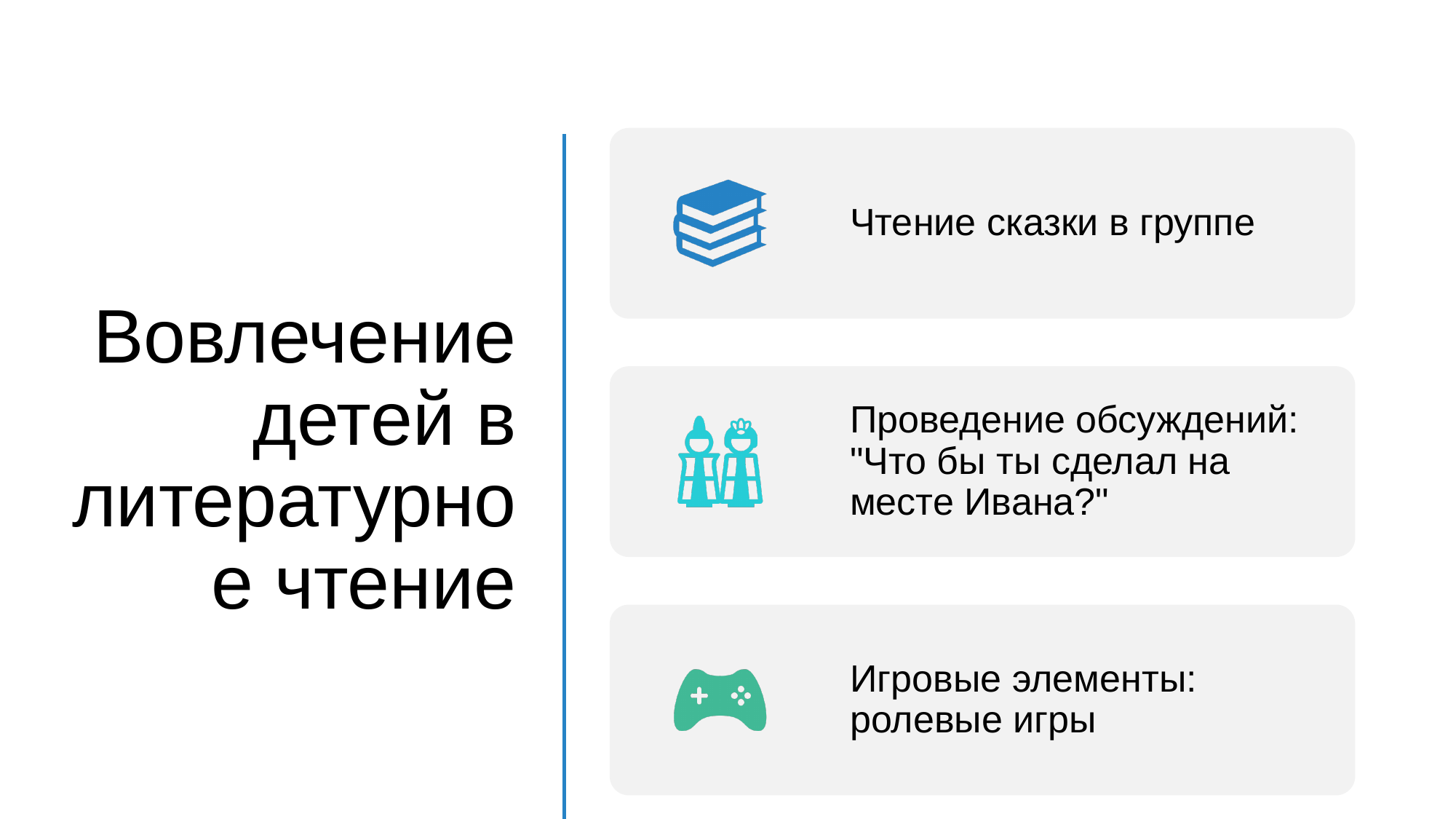

# Вовлечение детей в литературное чтение
Чтение сказки в группе
Проведение обсуждений: "Что бы ты сделал на месте Ивана?"
Игровые элементы: ролевые игры